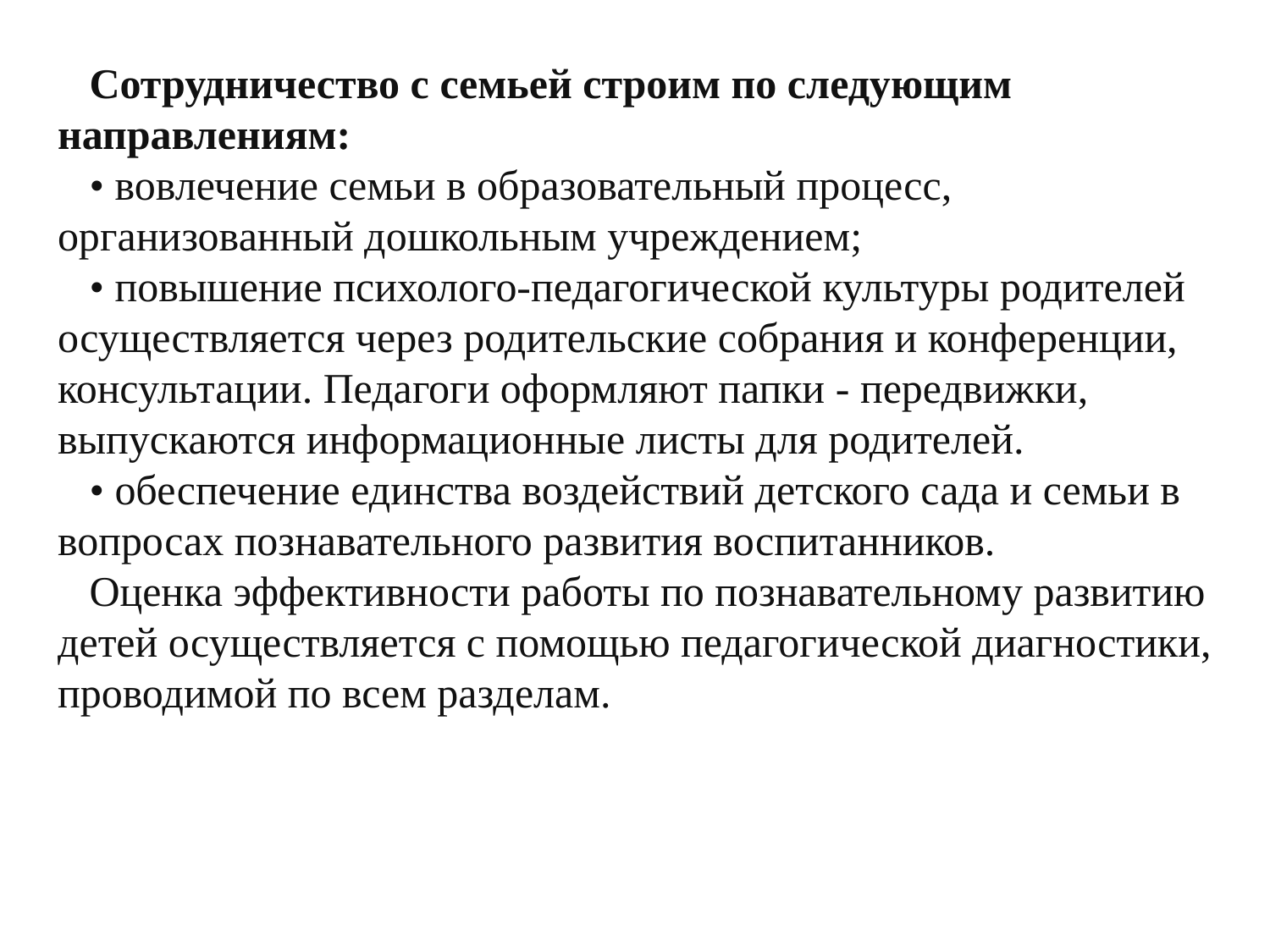

Сотрудничество с семьей строим по следующим направлениям:
• вовлечение семьи в образовательный процесс, организованный дошкольным учреждением;
• повышение психолого-педагогической культуры родителей осуществляется через родительские собрания и конференции, консультации. Педагоги оформляют папки - передвижки, выпускаются информационные листы для родителей.
• обеспечение единства воздействий детского сада и семьи в вопросах познавательного развития воспитанников.
Оценка эффективности работы по познавательному развитию детей осуществляется с помощью педагогической диагностики, проводимой по всем разделам.